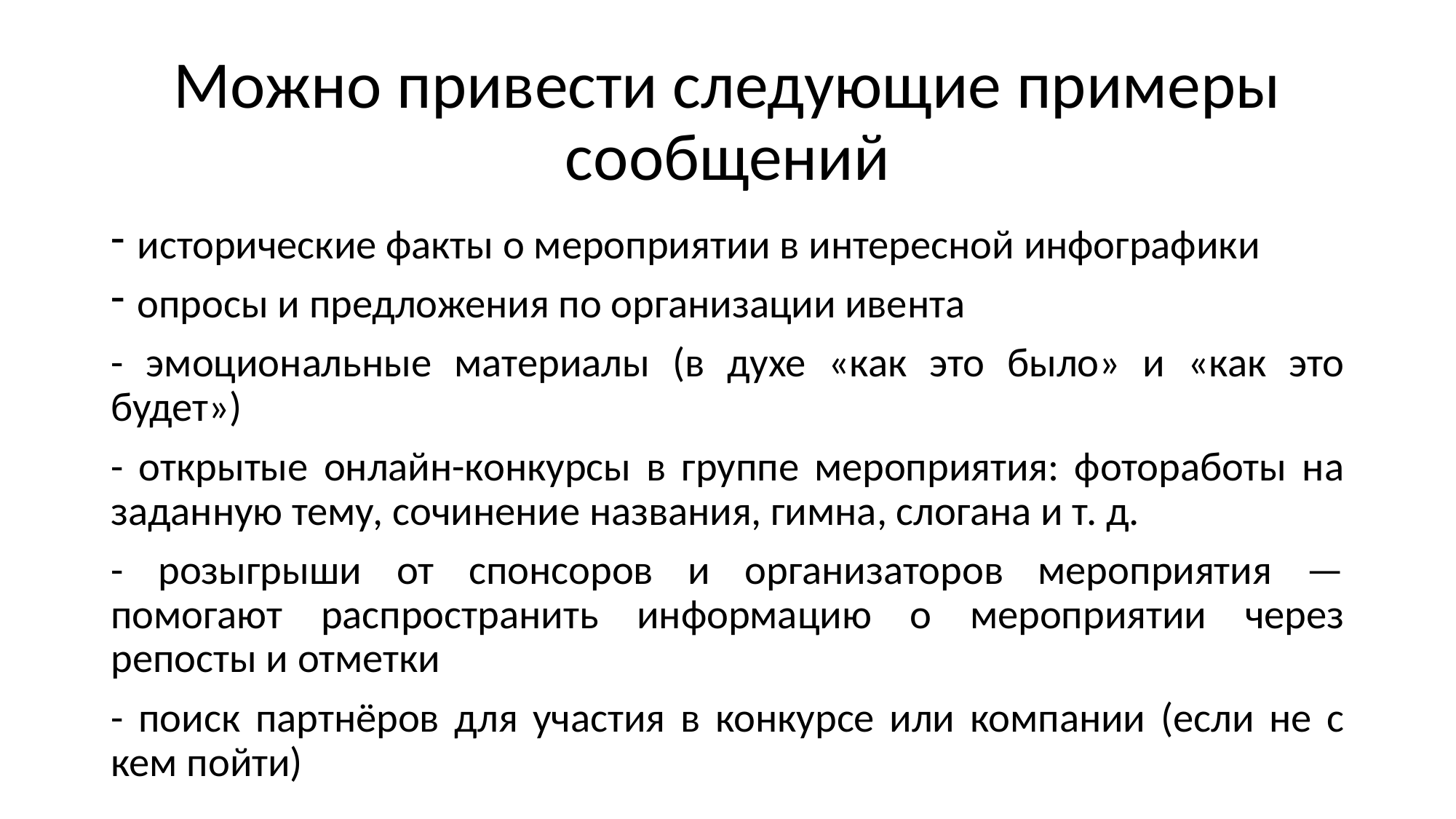

# Можно привести следующие примеры сообщений
исторические факты о мероприятии в интересной инфографики
опросы и предложения по организации ивента
- эмоциональные материалы (в духе «как это было» и «как это будет»)
- открытые онлайн-конкурсы в группе мероприятия: фотоработы на заданную тему, сочинение названия, гимна, слогана и т. д.
- розыгрыши от спонсоров и организаторов мероприятия — помогают распространить информацию о мероприятии через репосты и отметки
- поиск партнёров для участия в конкурсе или компании (если не с кем пойти)